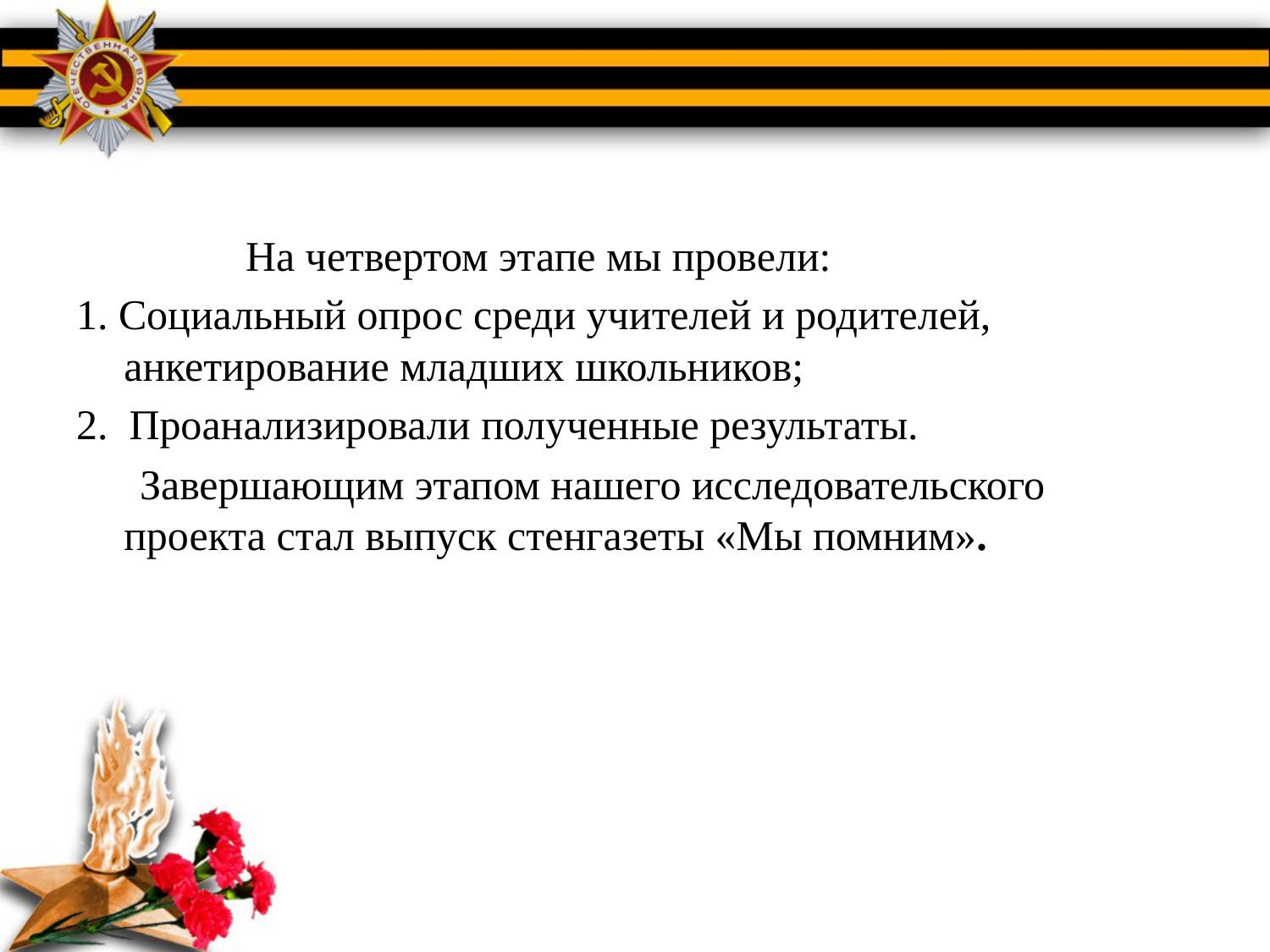

#
                На четвертом этапе мы провели:
1. Социальный опрос среди учителей и родителей, анкетирование младших школьников;
2.  Проанализировали полученные результаты.
      Завершающим этапом нашего исследовательского проекта стал выпуск стенгазеты «Мы помним».